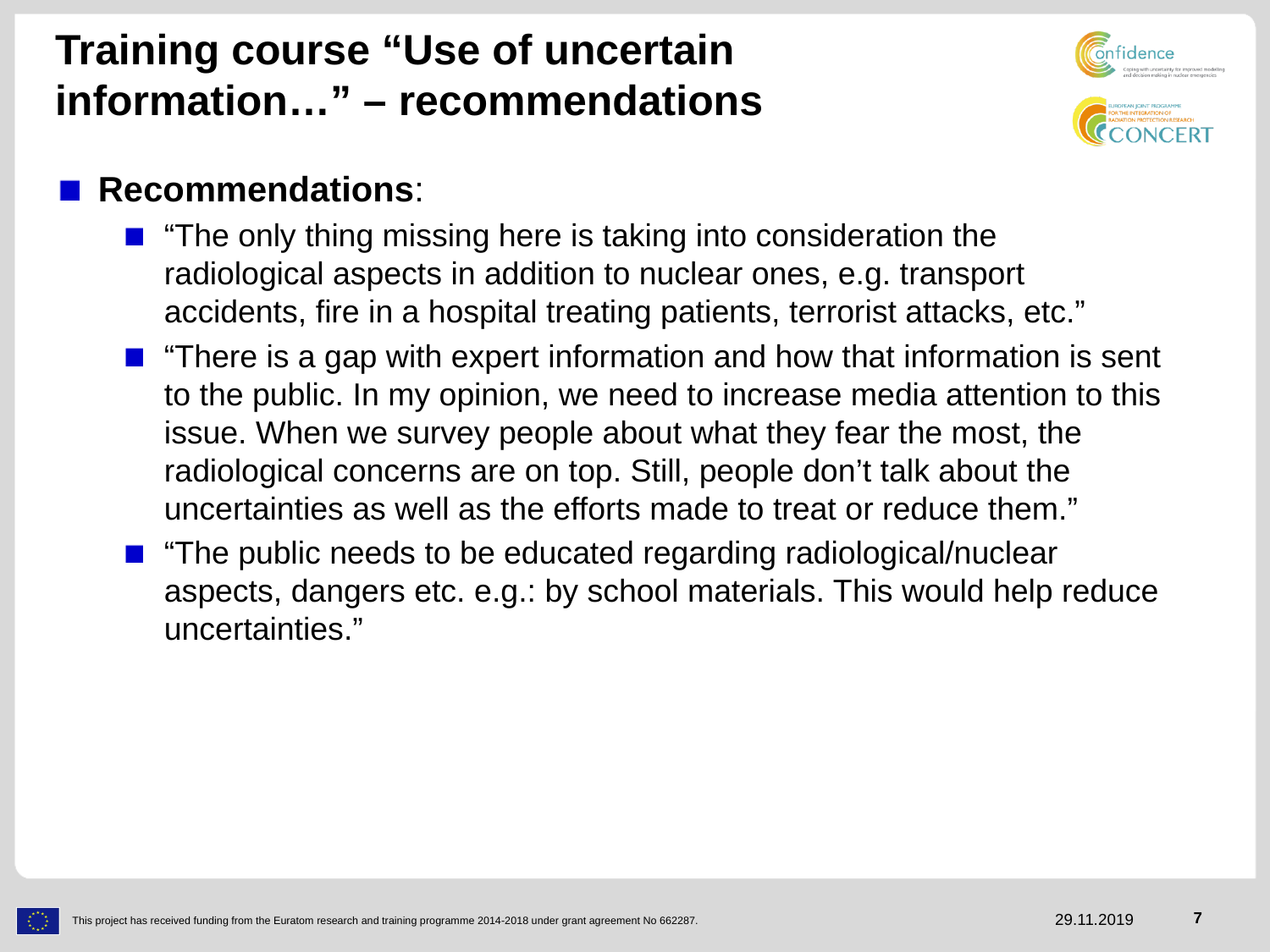

# Training course “Use of uncertain information…” – recommendations
Recommendations:
“The only thing missing here is taking into consideration the radiological aspects in addition to nuclear ones, e.g. transport accidents, fire in a hospital treating patients, terrorist attacks, etc.”
“There is a gap with expert information and how that information is sent to the public. In my opinion, we need to increase media attention to this issue. When we survey people about what they fear the most, the radiological concerns are on top. Still, people don’t talk about the uncertainties as well as the efforts made to treat or reduce them.”
“The public needs to be educated regarding radiological/nuclear aspects, dangers etc. e.g.: by school materials. This would help reduce uncertainties.”